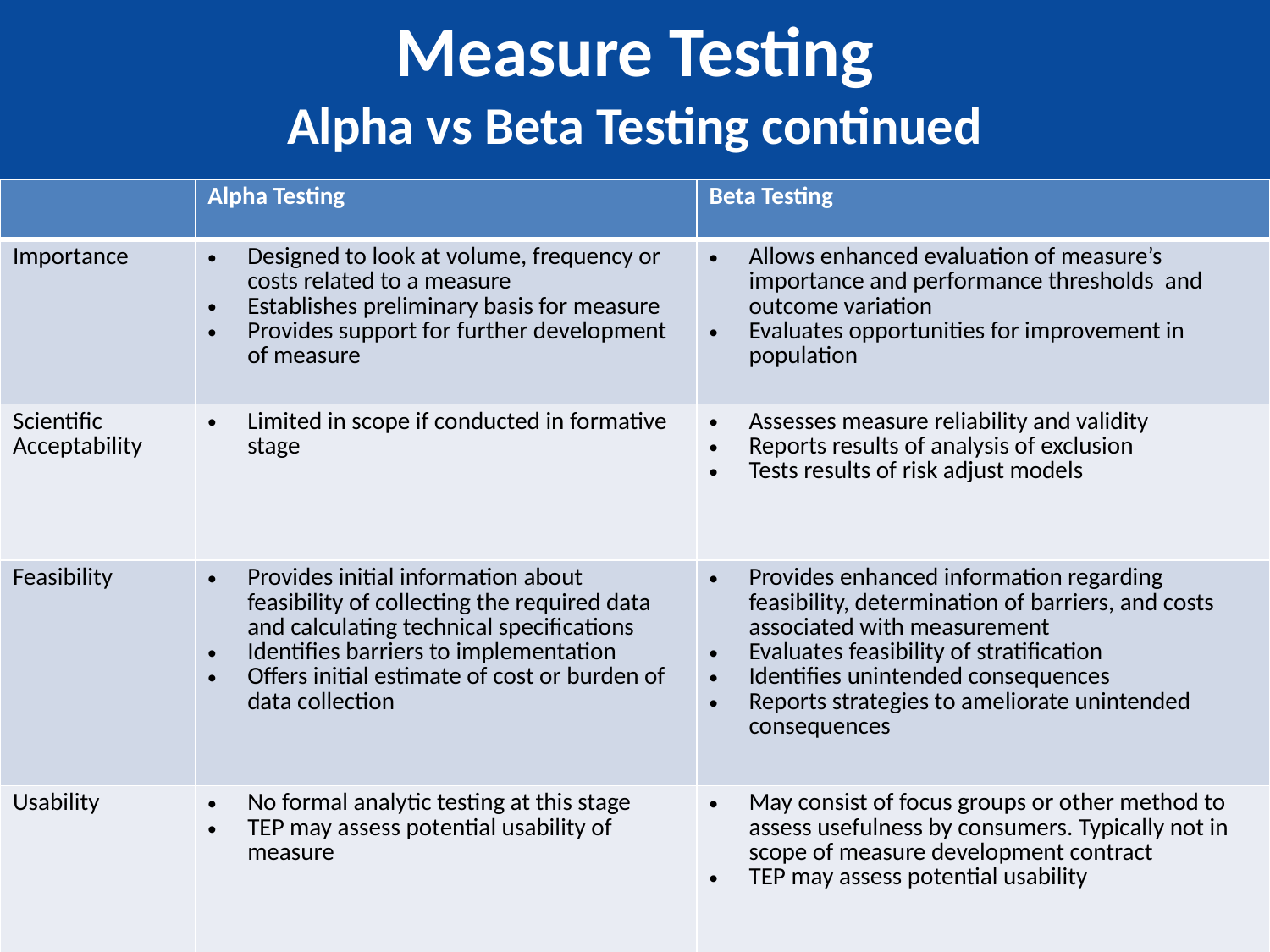

# Measure Testing Alpha vs Beta Testing continued
|  | Alpha Testing | Beta Testing |
| --- | --- | --- |
| Importance | Designed to look at volume, frequency or costs related to a measure Establishes preliminary basis for measure Provides support for further development of measure | Allows enhanced evaluation of measure’s importance and performance thresholds and outcome variation Evaluates opportunities for improvement in population |
| Scientific Acceptability | Limited in scope if conducted in formative stage | Assesses measure reliability and validity Reports results of analysis of exclusion Tests results of risk adjust models |
| Feasibility | Provides initial information about feasibility of collecting the required data and calculating technical specifications Identifies barriers to implementation Offers initial estimate of cost or burden of data collection | Provides enhanced information regarding feasibility, determination of barriers, and costs associated with measurement Evaluates feasibility of stratification Identifies unintended consequences Reports strategies to ameliorate unintended consequences |
| Usability | No formal analytic testing at this stage TEP may assess potential usability of measure | May consist of focus groups or other method to assess usefulness by consumers. Typically not in scope of measure development contract TEP may assess potential usability |